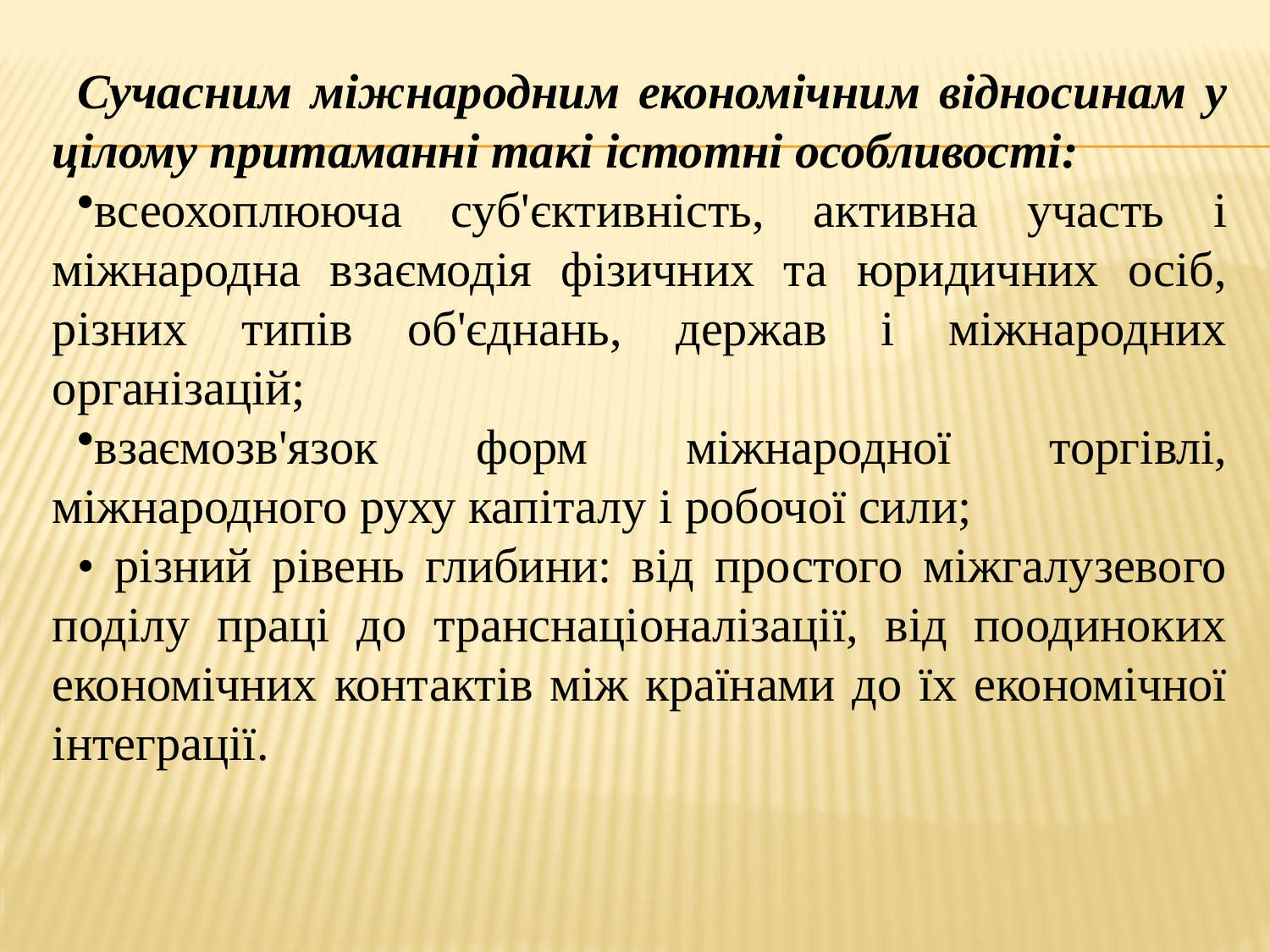

Сучасним міжнародним економічним відносинам у цілому притаманні такі істотні особливості:
всеохоплююча суб'єктивність, активна участь і міжнародна взаємодія фізичних та юридичних осіб, різних типів об'єднань, держав і міжнародних організацій;
взаємозв'язок форм міжнародної торгівлі, міжнародного руху капіталу і робочої сили;
• різний рівень глибини: від простого міжгалузевого поділу праці до транснаціоналізації, від поодиноких економічних конта­ктів між країнами до їх економічної інтеграції.